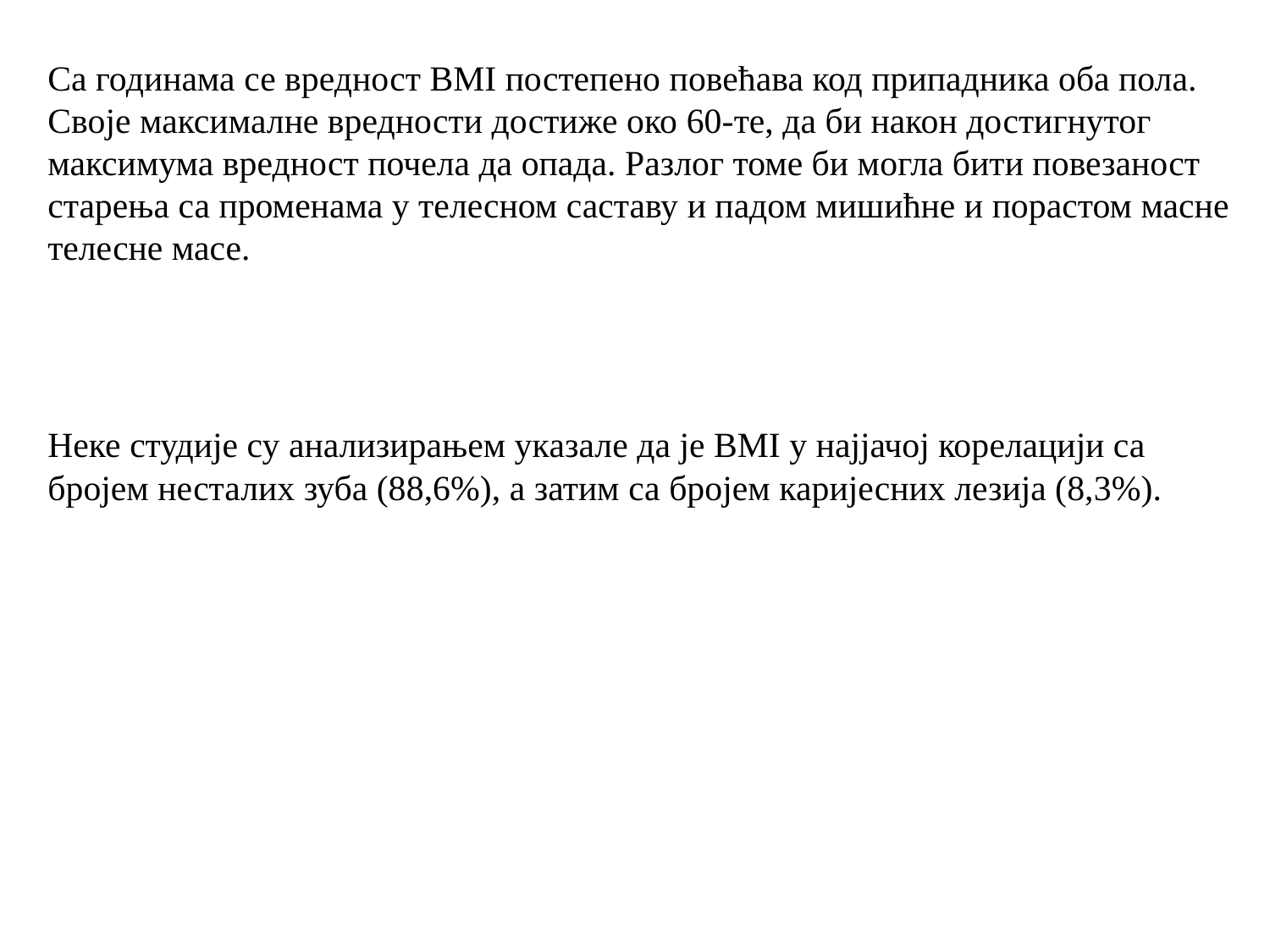

# Са годинама се вредност BMI постепено повећава код припадника оба пола. Своје максималне вредности достиже око 60-те, да би након достигнутог максимума вредност почела да опада. Разлог томе би могла бити повезаност старења са променама у телесном саставу и падом мишићне и порастом масне телесне масе.
Неке студије су анализирањем указале да је BMI у најјачој корелацији са бројем несталих зуба (88,6%), а затим са бројем каријесних лезија (8,3%).